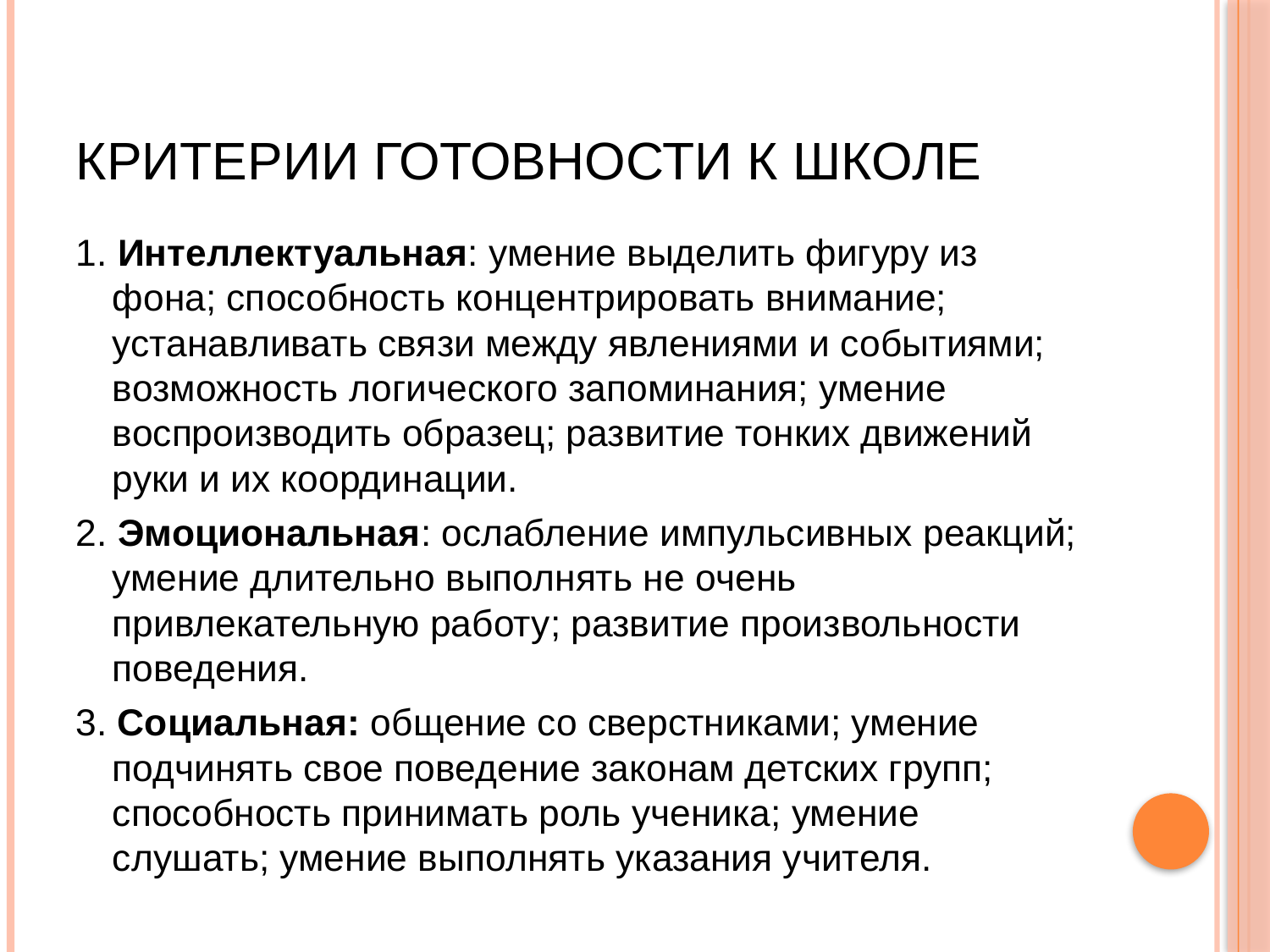

# Критерии готовности к школе
1. Интеллектуальная: умение выделить фигуру из фона; способность концентрировать внимание; устанавливать связи между явлениями и событиями; возможность логического запоминания; умение воспроизводить образец; развитие тонких движений руки и их координации.
2. Эмоциональная: ослабление импульсивных реакций; умение длительно выполнять не очень привлекательную работу; развитие произвольности поведения.
3. Социальная: общение со сверстниками; умение подчинять свое поведение законам детских групп; способность принимать роль ученика; умение слушать; умение выполнять указания учителя.